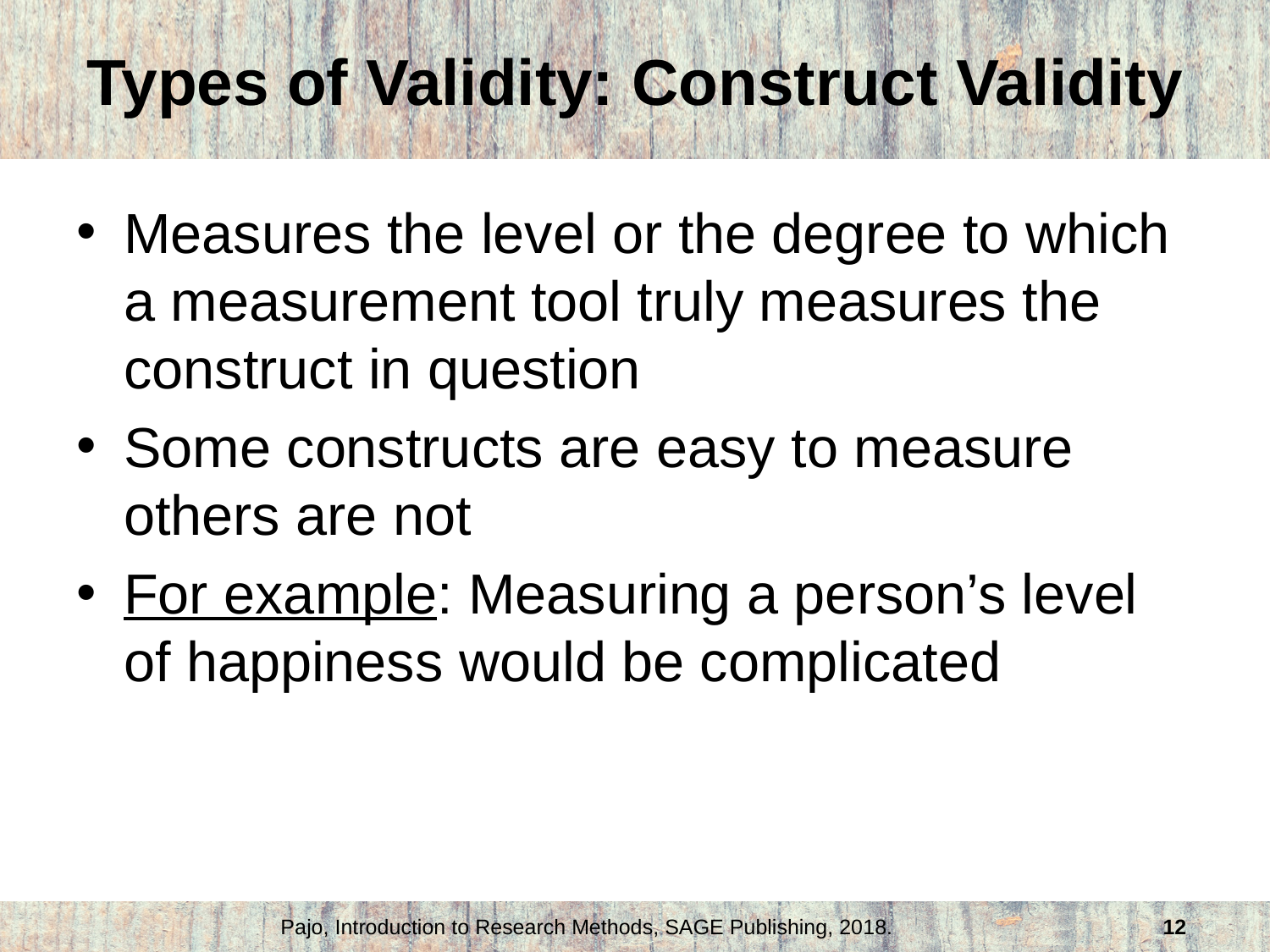

# Types of Validity: Construct Validity
Measures the level or the degree to which a measurement tool truly measures the construct in question
Some constructs are easy to measure others are not
For example: Measuring a person’s level of happiness would be complicated

Pajo, Introduction to Research Methods, SAGE Publishing, 2018.
12